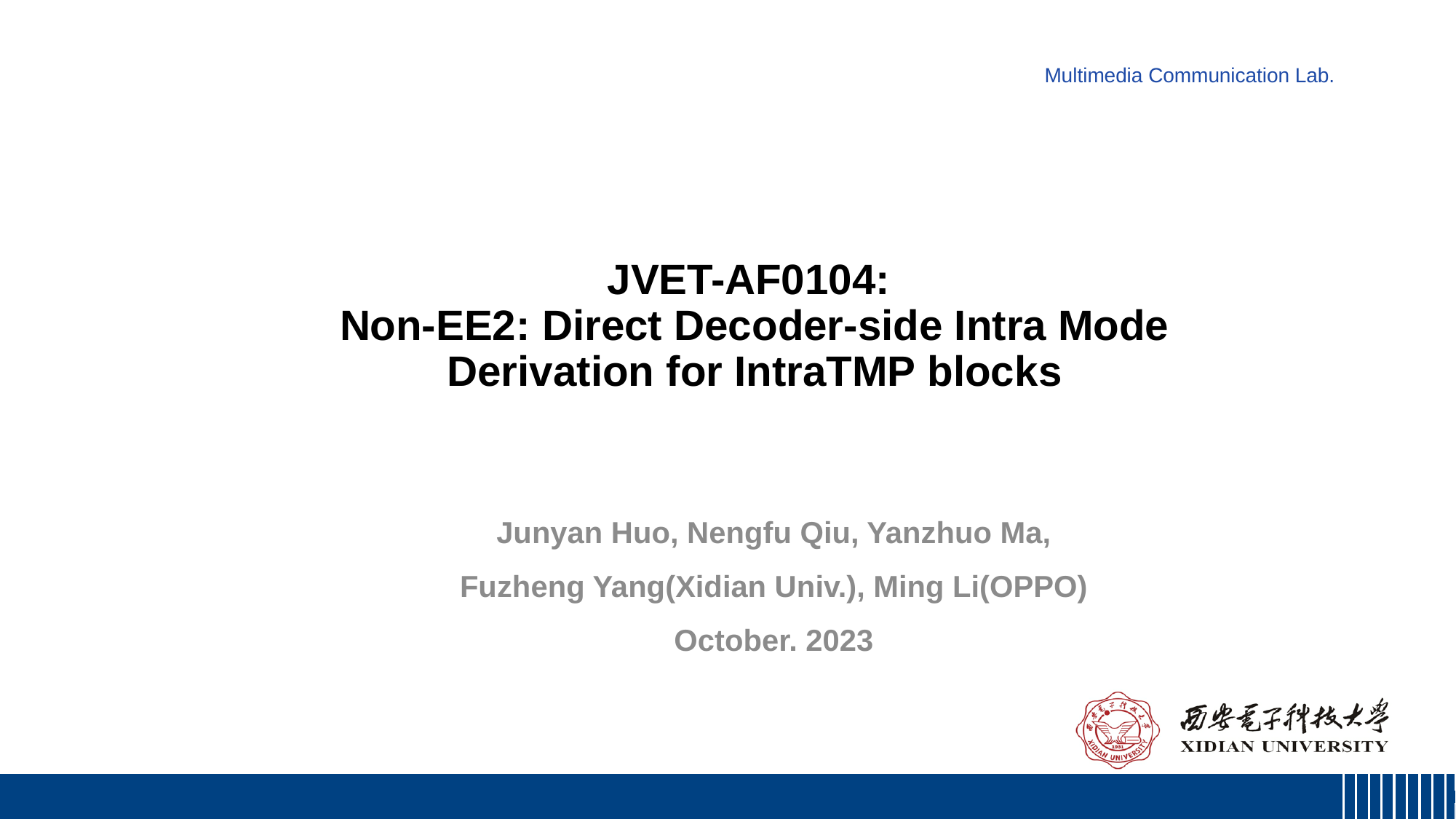

# JVET-AF0104: Non-EE2: Direct Decoder-side Intra Mode Derivation for IntraTMP blocks
Junyan Huo, Nengfu Qiu, Yanzhuo Ma,
 Fuzheng Yang(Xidian Univ.), Ming Li(OPPO)
October. 2023